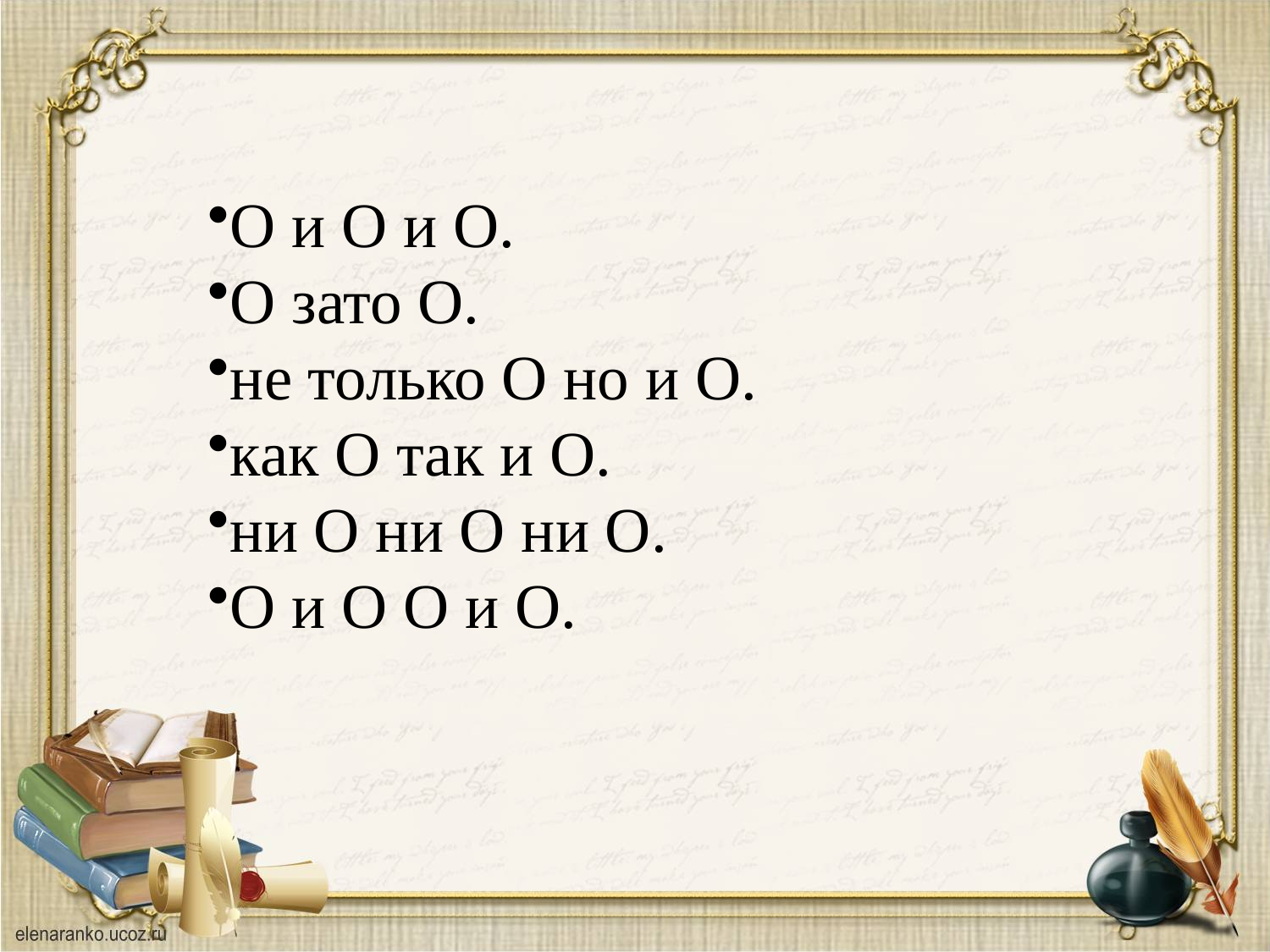

О и О и О.
О зато О.
не только О но и О.
как О так и О.
ни О ни О ни О.
О и О О и О.